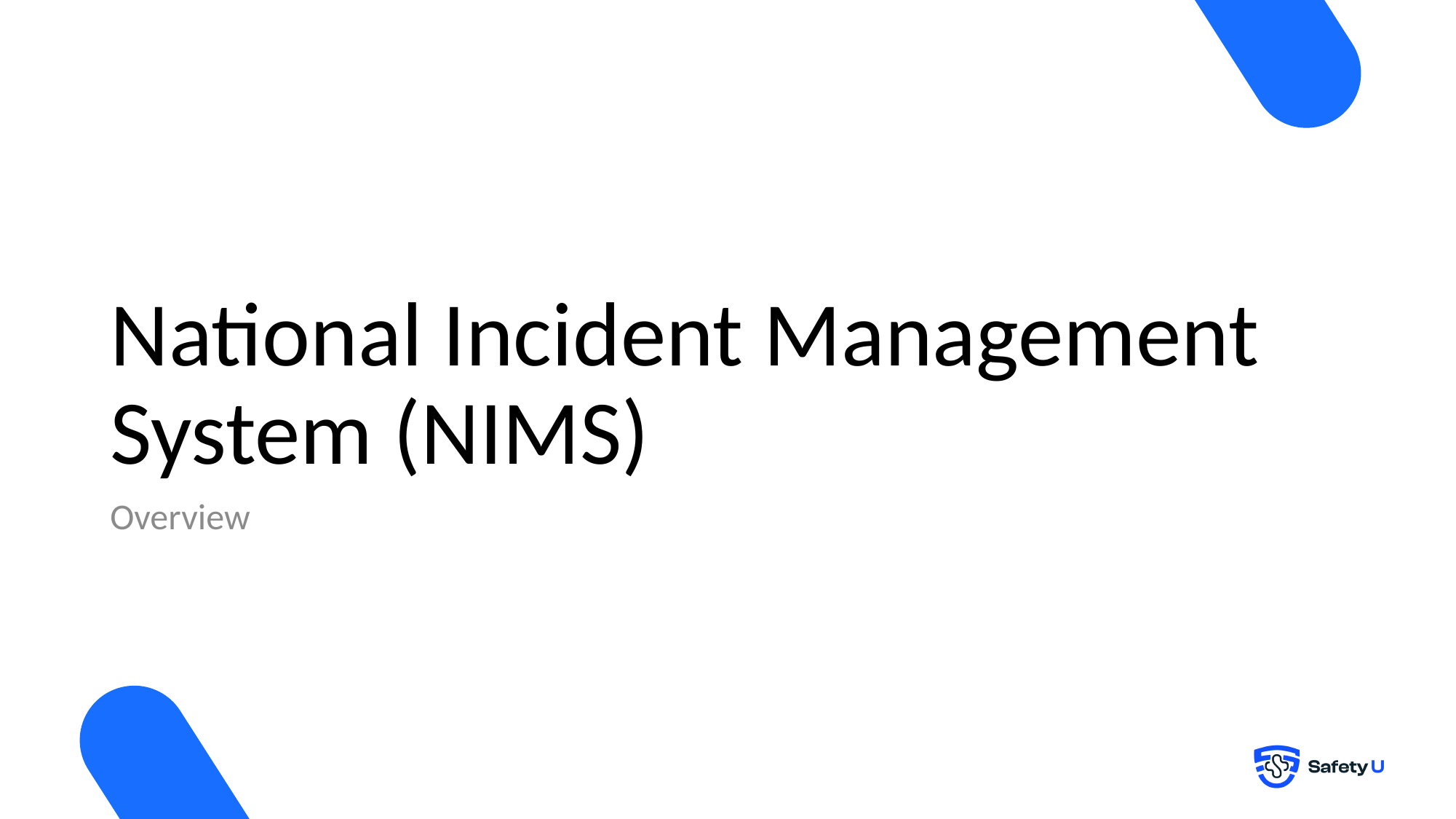

# National Incident Management System (NIMS)
Overview